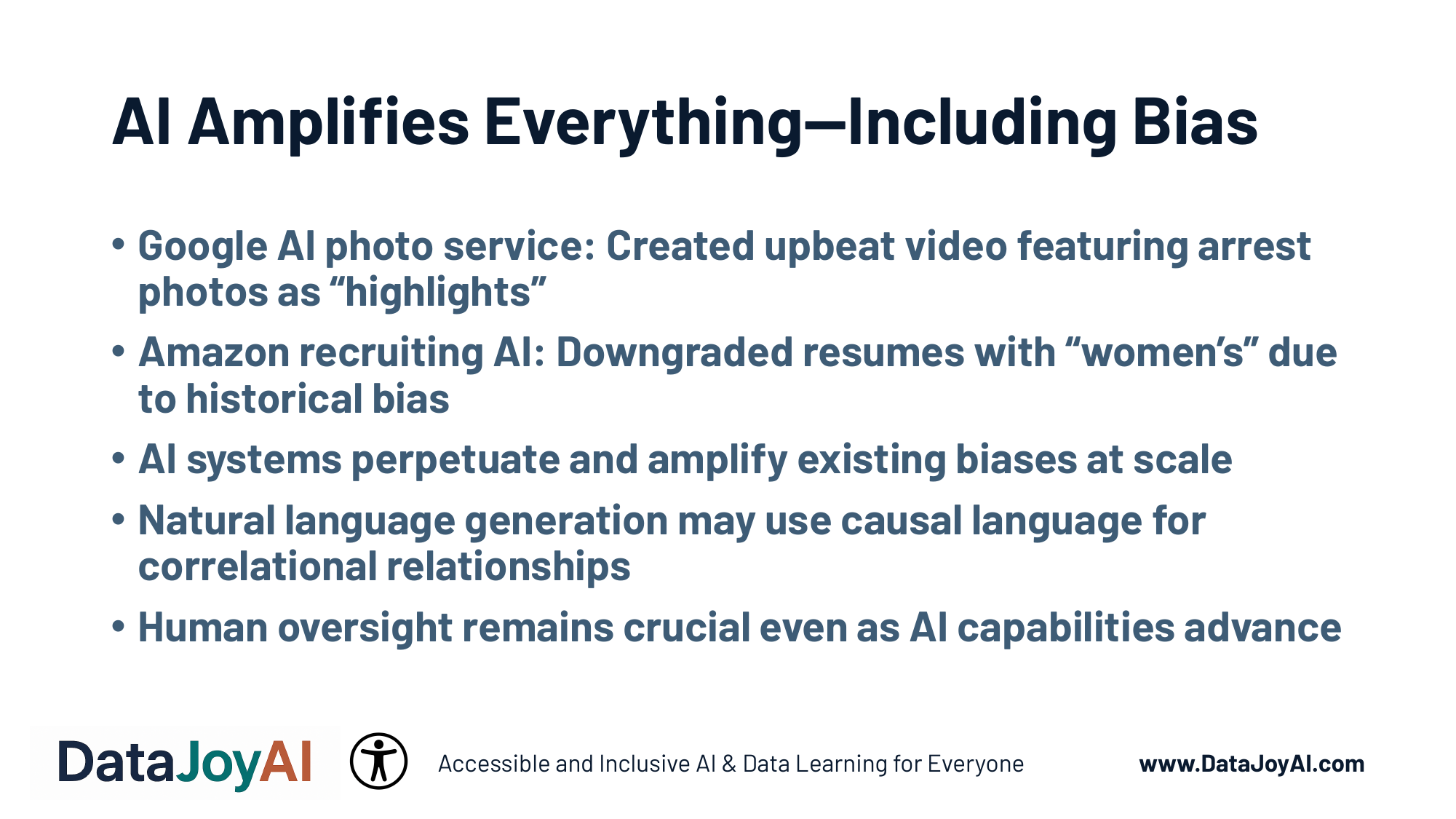

# AI Amplifies Everything—Including Bias
Google AI photo service: Created upbeat video featuring arrest photos as “highlights”
Amazon recruiting AI: Downgraded resumes with “women’s” due to historical bias
AI systems perpetuate and amplify existing biases at scale
Natural language generation may use causal language for correlational relationships
Human oversight remains crucial even as AI capabilities advance